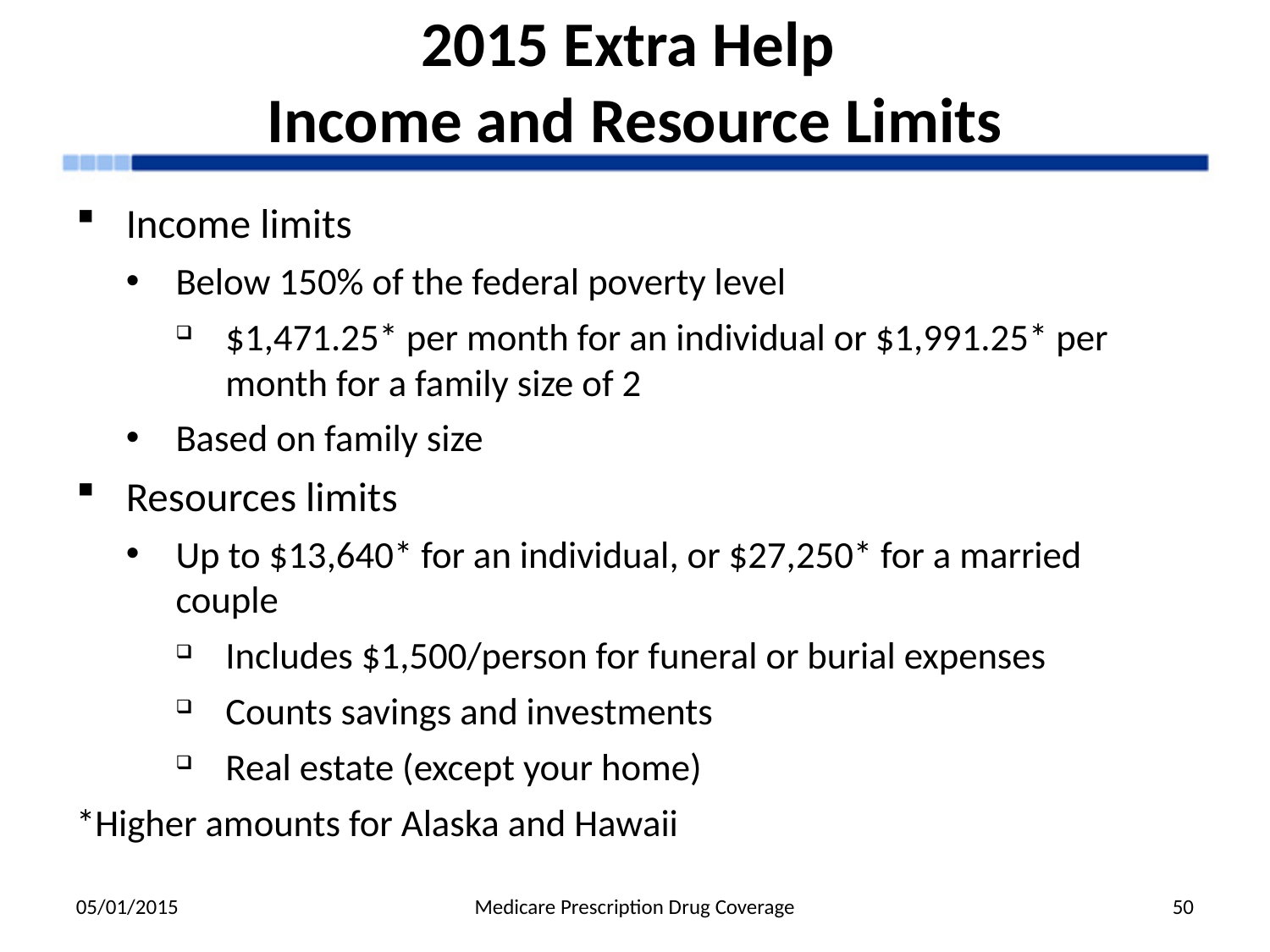

# 2015 Extra Help Income and Resource Limits
Income limits
Below 150% of the federal poverty level
$1,471.25* per month for an individual or $1,991.25* per month for a family size of 2
Based on family size
Resources limits
Up to $13,640* for an individual, or $27,250* for a married couple
Includes $1,500/person for funeral or burial expenses
Counts savings and investments
Real estate (except your home)
*Higher amounts for Alaska and Hawaii
05/01/2015
Medicare Prescription Drug Coverage
50